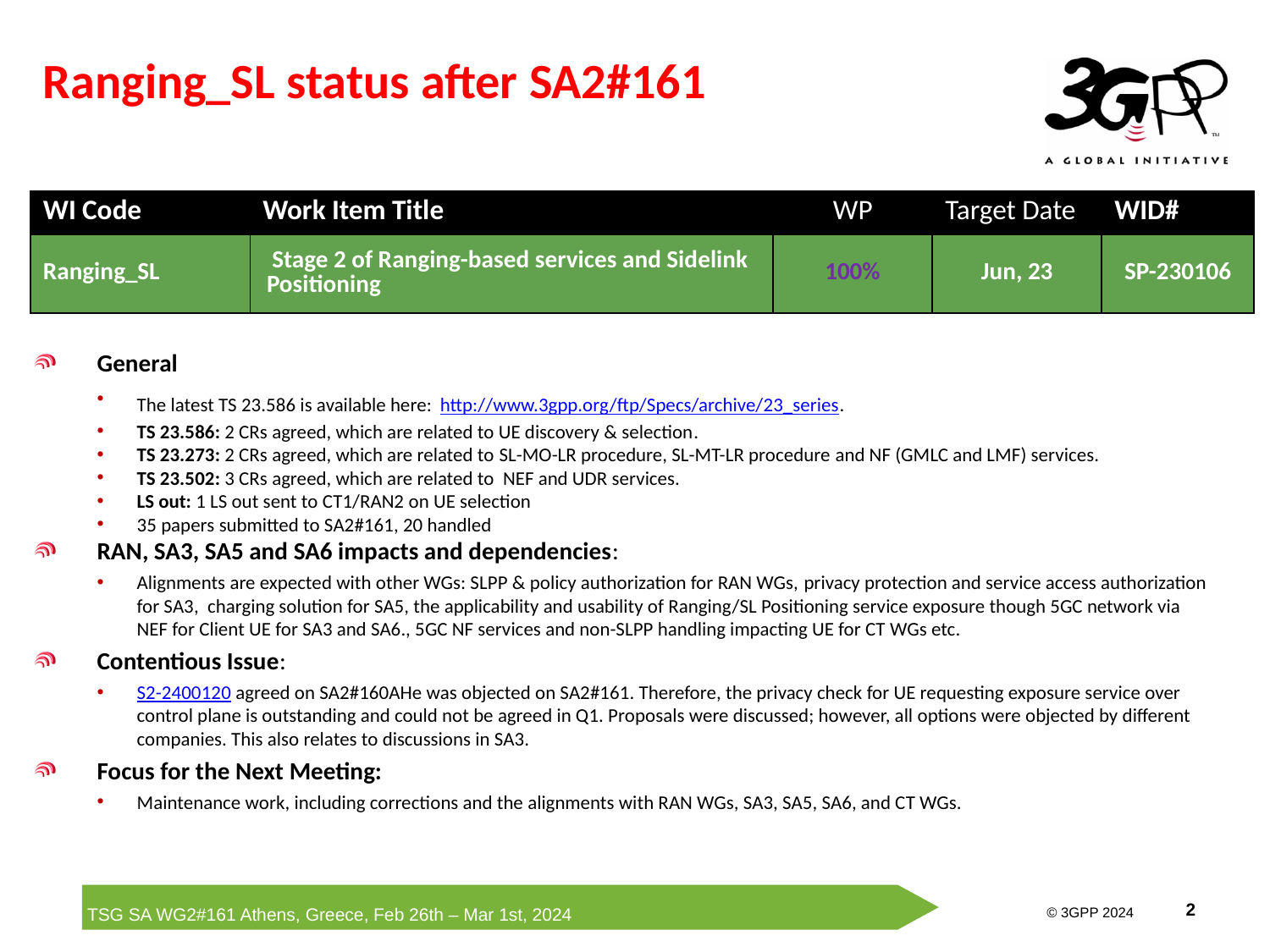

# Ranging_SL status after SA2#161
| WI Code | Work Item Title | WP | Target Date | WID# |
| --- | --- | --- | --- | --- |
| Ranging\_SL | Stage 2 of Ranging-based services and Sidelink Positioning | 100% | Jun, 23 | SP-230106 |
General
The latest TS 23.586 is available here: http://www.3gpp.org/ftp/Specs/archive/23_series.
TS 23.586: 2 CRs agreed, which are related to UE discovery & selection.
TS 23.273: 2 CRs agreed, which are related to SL-MO-LR procedure, SL-MT-LR procedure and NF (GMLC and LMF) services.
TS 23.502: 3 CRs agreed, which are related to  NEF and UDR services.
LS out: 1 LS out sent to CT1/RAN2 on UE selection
35 papers submitted to SA2#161, 20 handled
RAN, SA3, SA5 and SA6 impacts and dependencies:
Alignments are expected with other WGs: SLPP & policy authorization for RAN WGs, privacy protection and service access authorization for SA3,  charging solution for SA5, the applicability and usability of Ranging/SL Positioning service exposure though 5GC network via NEF for Client UE for SA3 and SA6., 5GC NF services and non-SLPP handling impacting UE for CT WGs etc.
Contentious Issue:
S2-2400120 agreed on SA2#160AHe was objected on SA2#161. Therefore, the privacy check for UE requesting exposure service over control plane is outstanding and could not be agreed in Q1. Proposals were discussed; however, all options were objected by different companies. This also relates to discussions in SA3.
Focus for the Next Meeting:
Maintenance work, including corrections and the alignments with RAN WGs, SA3, SA5, SA6, and CT WGs.